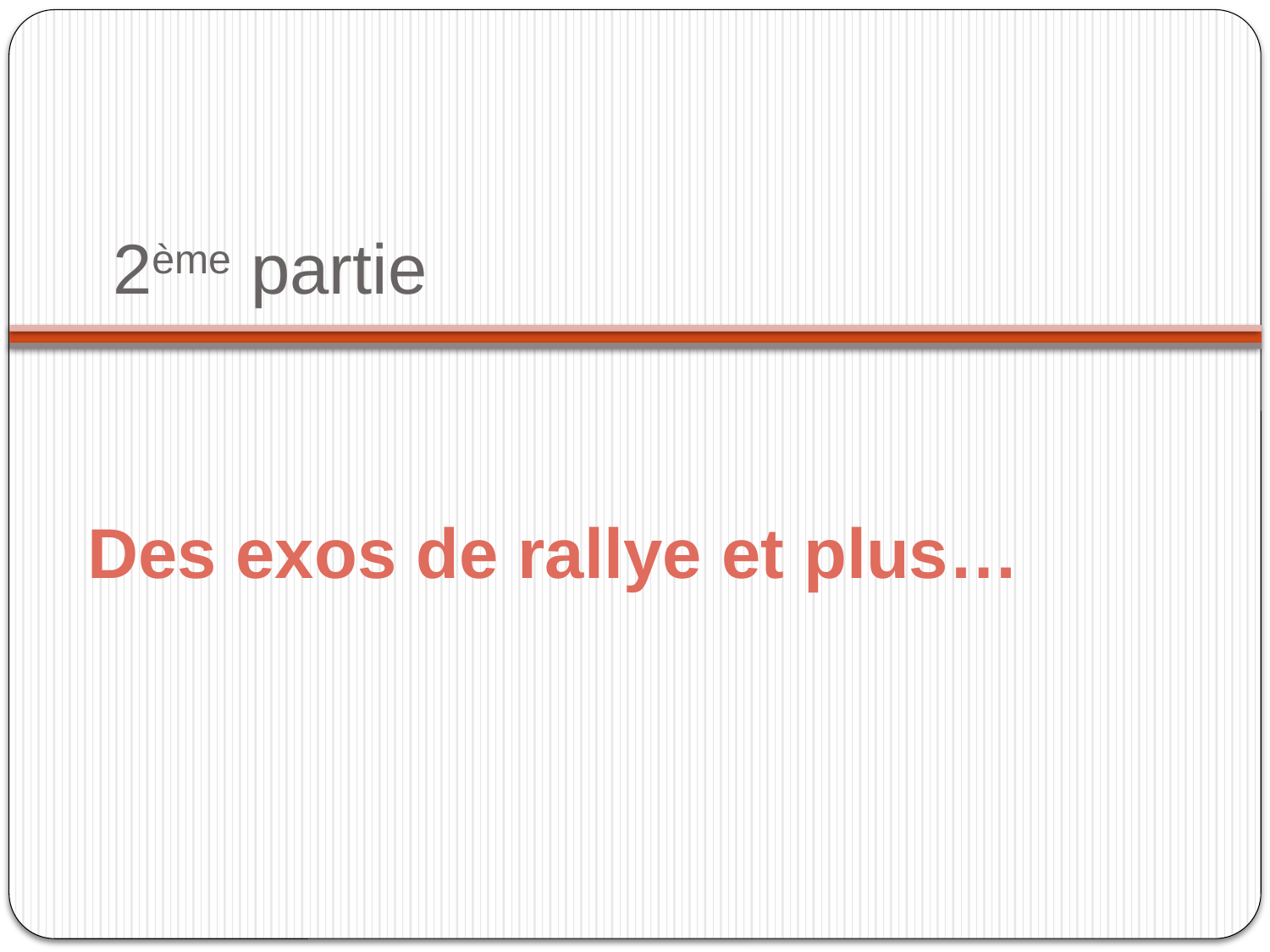

# 2ème partie
Des exos de rallye et plus…